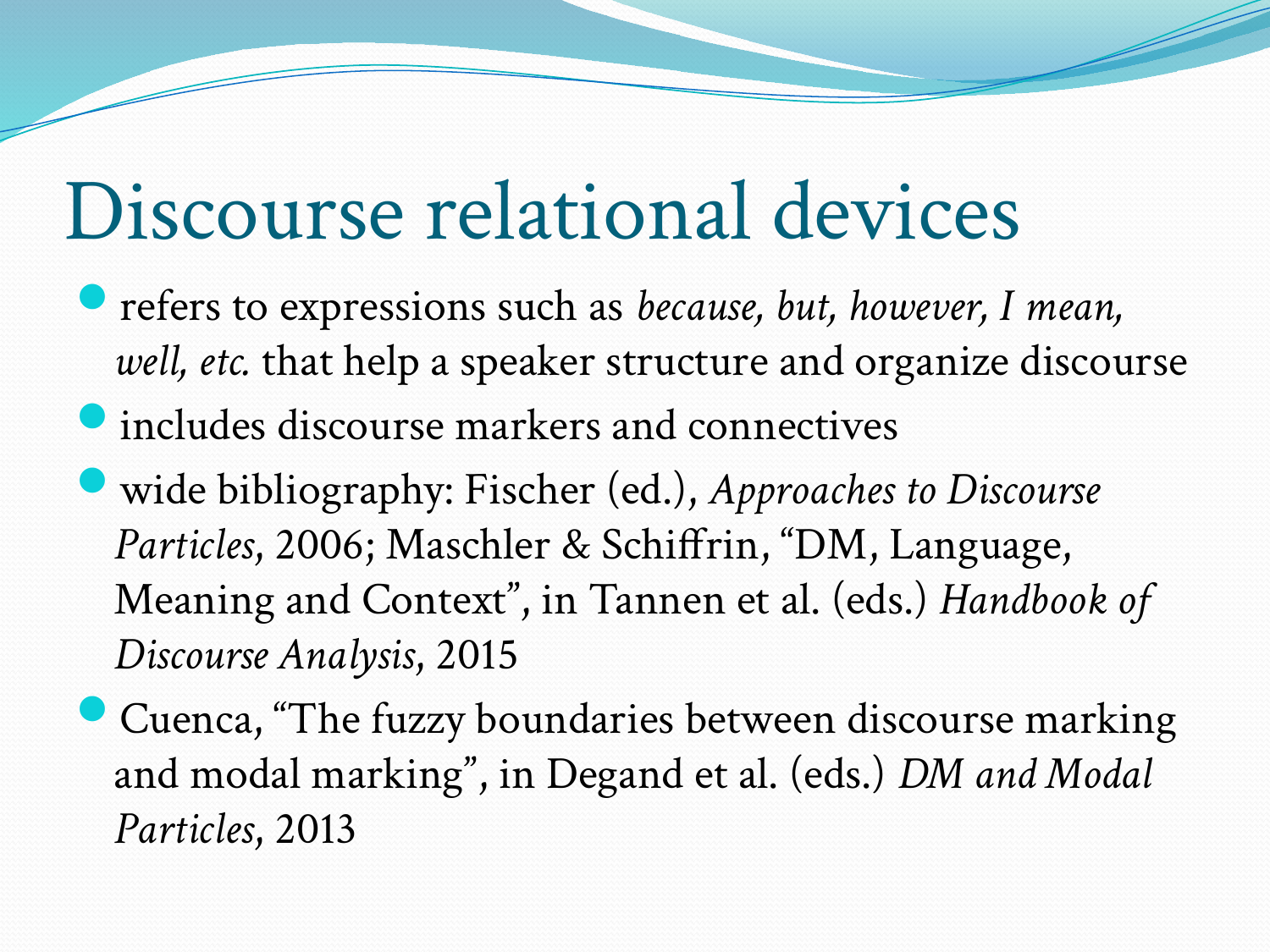

# Discourse relational devices
refers to expressions such as because, but, however, I mean, well, etc. that help a speaker structure and organize discourse
includes discourse markers and connectives
wide bibliography: Fischer (ed.), Approaches to Discourse Particles, 2006; Maschler & Schiffrin, “DM, Language, Meaning and Context”, in Tannen et al. (eds.) Handbook of Discourse Analysis, 2015
Cuenca, “The fuzzy boundaries between discourse marking and modal marking”, in Degand et al. (eds.) DM and Modal Particles, 2013